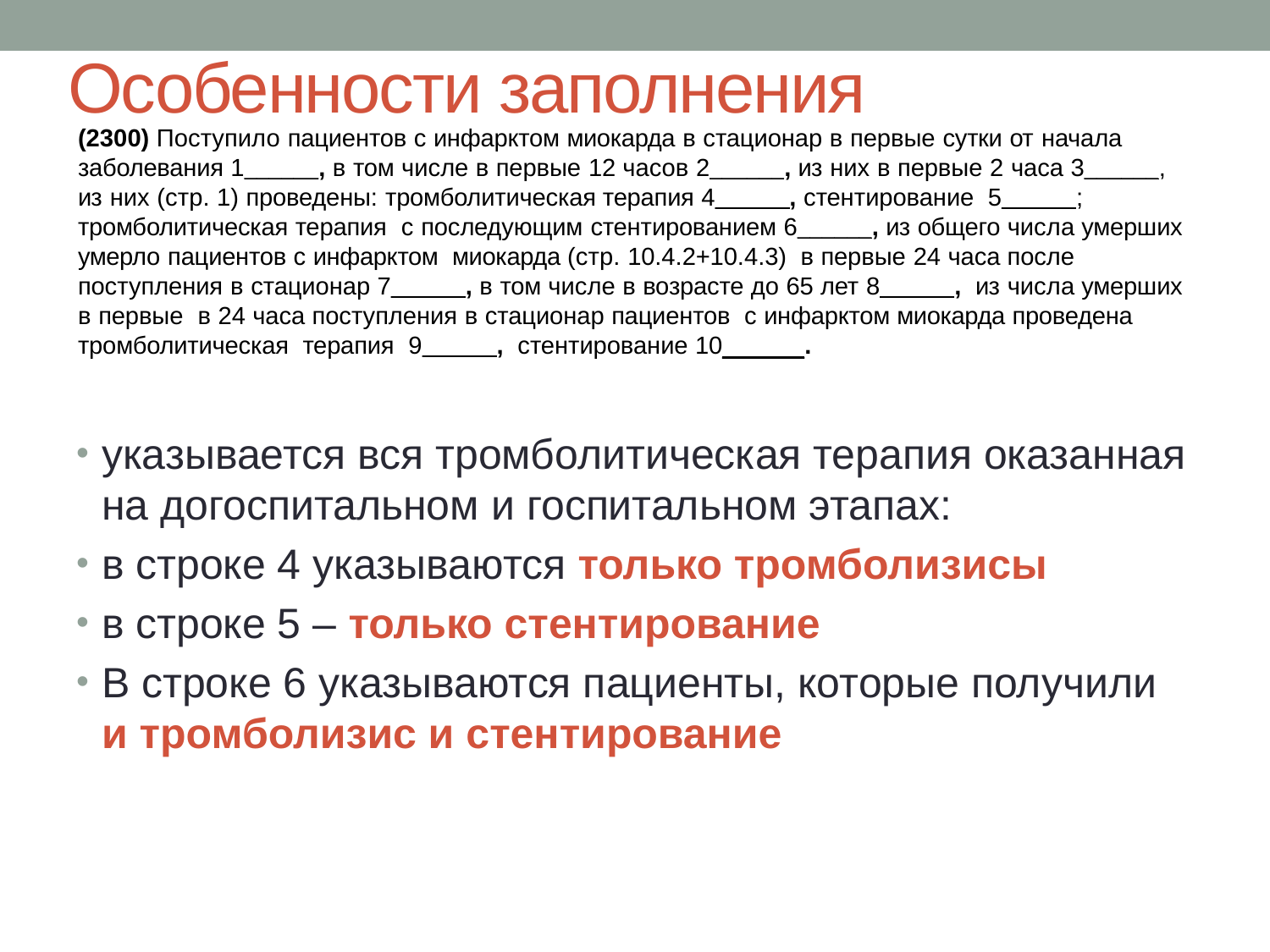

# Особенности заполнения
(2300) Поступило пациентов с инфарктом миокарда в стационар в первые сутки от начала заболевания 1______, в том числе в первые 12 часов 2______, из них в первые 2 часа 3______, из них (стр. 1) проведены: тромболитическая терапия 4______, стентирование 5______;
тромболитическая терапия с последующим стентированием 6______, из общего числа умерших умерло пациентов с инфарктом  миокарда (стр. 10.4.2+10.4.3) в первые 24 часа после поступления в стационар 7______, в том числе в возрасте до 65 лет 8______,  из числа умерших в первые в 24 часа поступления в стационар пациентов с инфарктом миокарда проведена тромболитическая  терапия 9______, стентирование 10______.

указывается вся тромболитическая терапия оказанная на догоспитальном и госпитальном этапах:
в строке 4 указываются только тромболизисы
в строке 5 – только стентирование
В строке 6 указываются пациенты, которые получили и тромболизис и стентирование